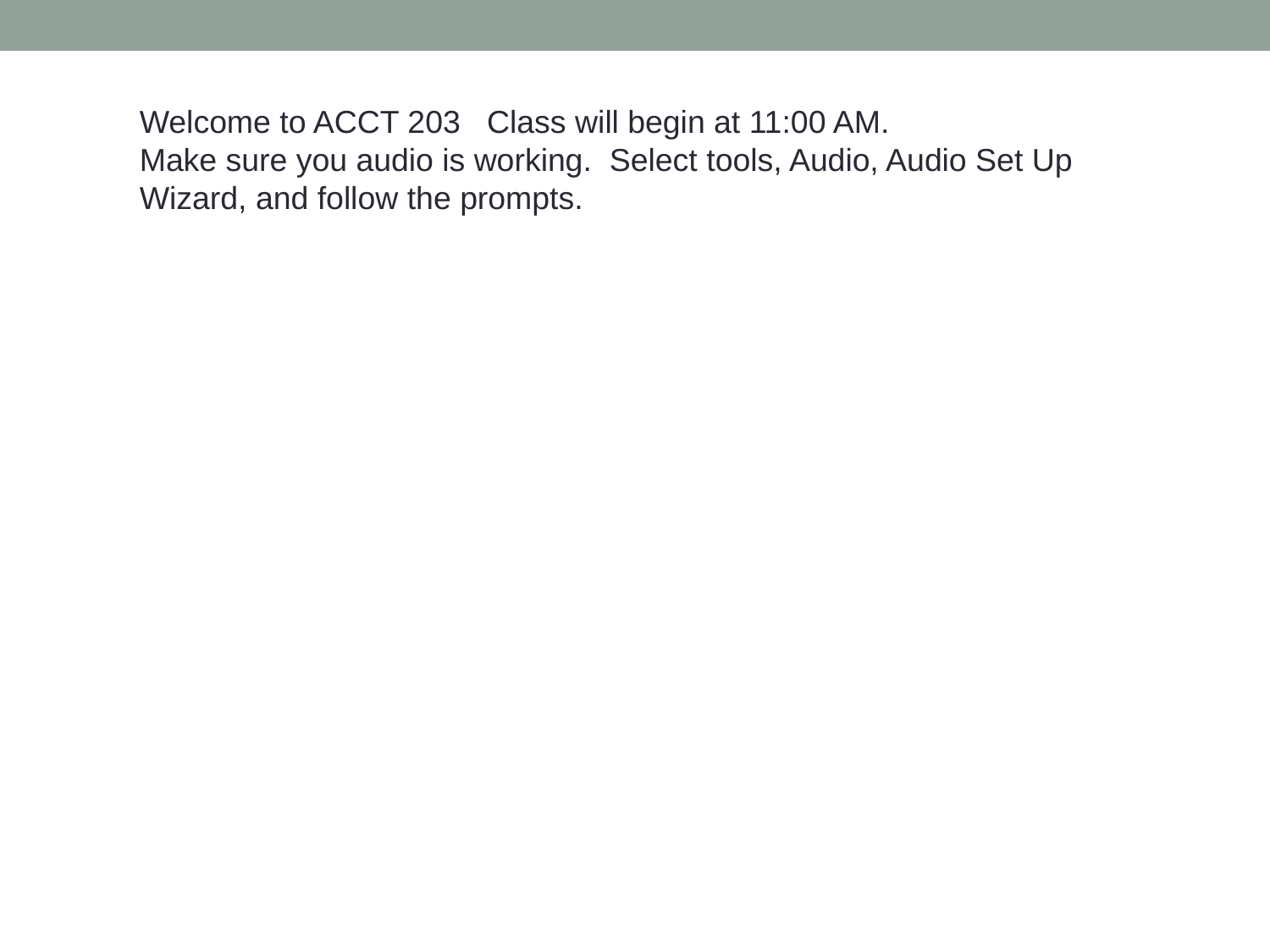

Welcome to ACCT 203   Class will begin at 11:00 AM.
Make sure you audio is working.  Select tools, Audio, Audio Set Up Wizard, and follow the prompts.